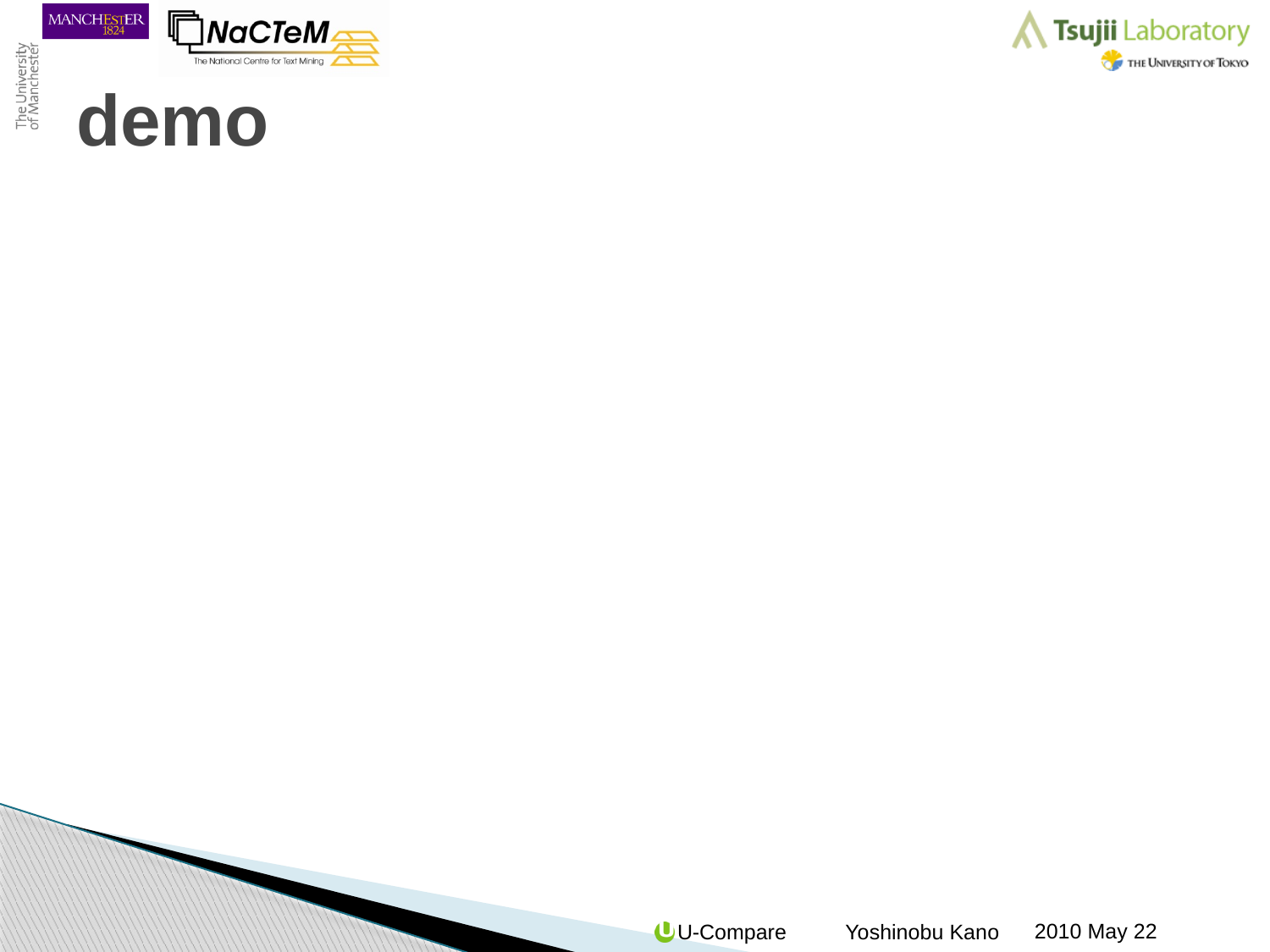

# demo

2010 May 22
U-Compare          Yoshinobu Kano